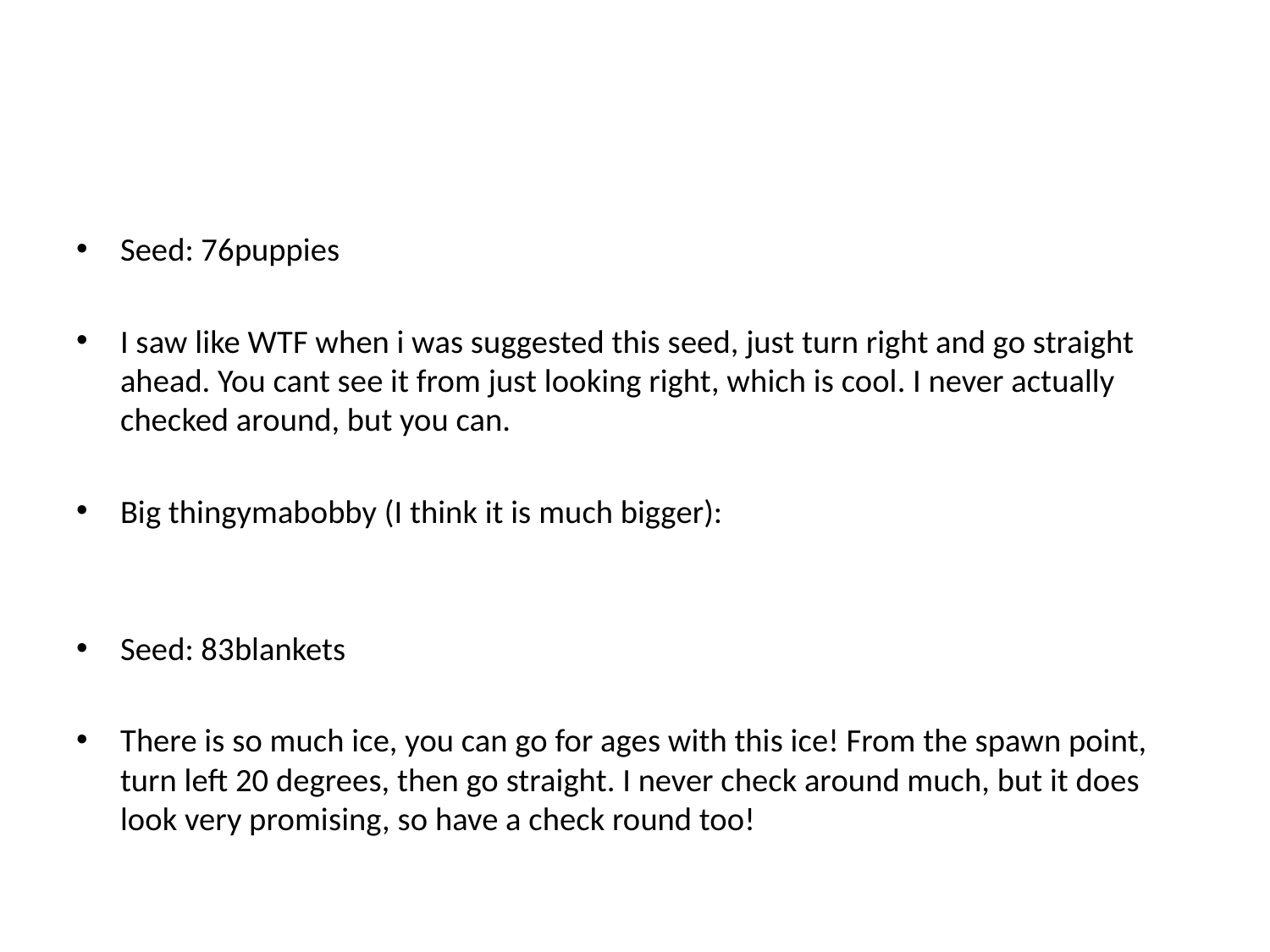

#
Seed: 76puppies

I saw like WTF when i was suggested this seed, just turn right and go straight ahead. You cant see it from just looking right, which is cool. I never actually checked around, but you can.

Big thingymabobby (I think it is much bigger):

Seed: 83blankets

There is so much ice, you can go for ages with this ice! From the spawn point, turn left 20 degrees, then go straight. I never check around much, but it does look very promising, so have a check round too!